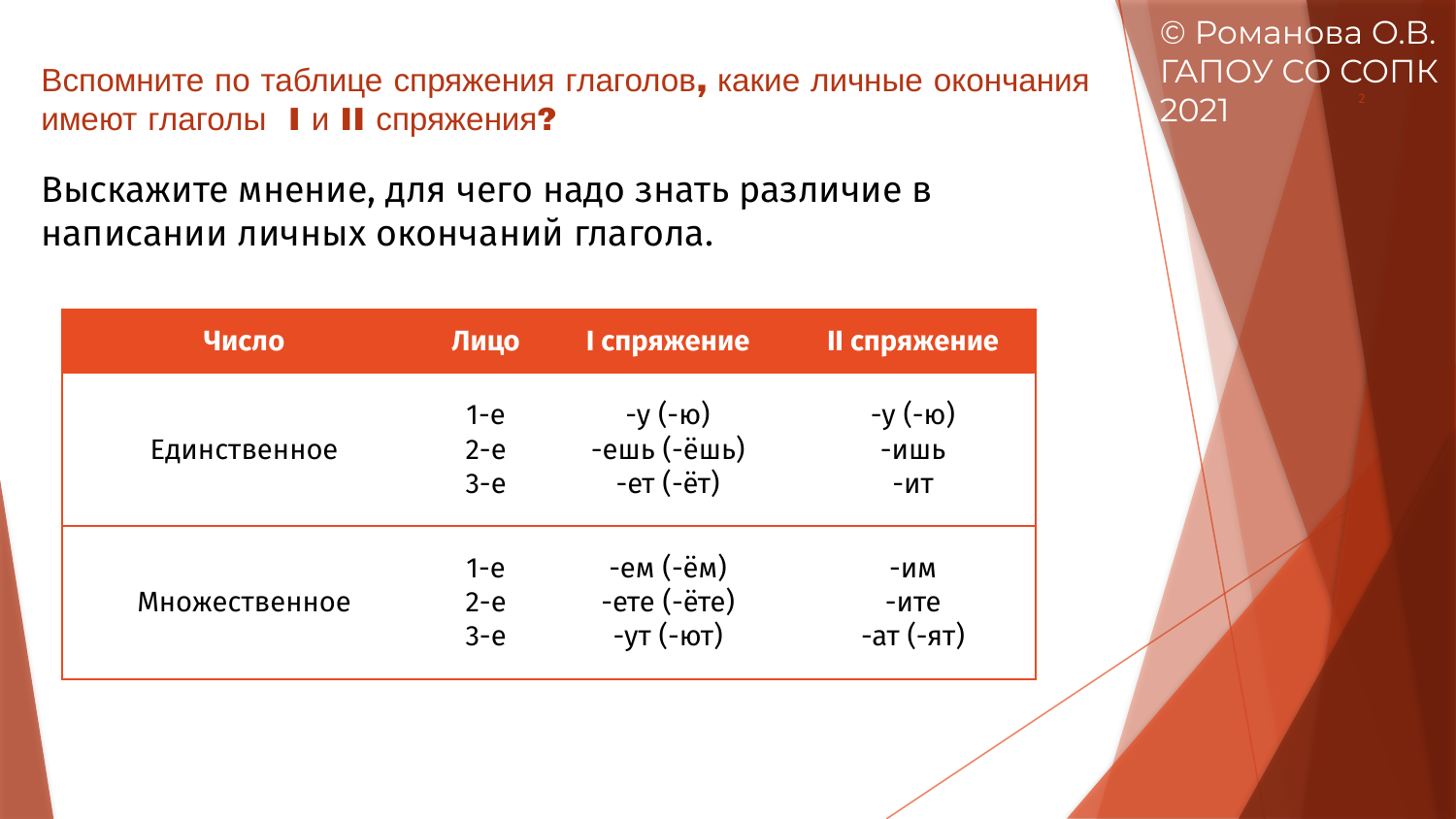

# Вспомните по таблице спряжения глаголов, какие личные окончания имеют глаголы  I и II спряжения?
© Романова О.В.
ГАПОУ СО СОПК
2021
2
Выскажите мнение, для чего надо знать различие в написании личных окончаний глагола.
| Число | Лицо | I спряжение | II спряжение |
| --- | --- | --- | --- |
| Единственное | 1-е 2-е 3-е | -у (-ю) -ешь (-ёшь) -ет (-ёт) | -у (-ю) -ишь -ит |
| Множественное | 1-е 2-е 3-е | -ем (-ём) -ете (-ёте) -ут (-ют) | -им -ите -ат (-ят) |